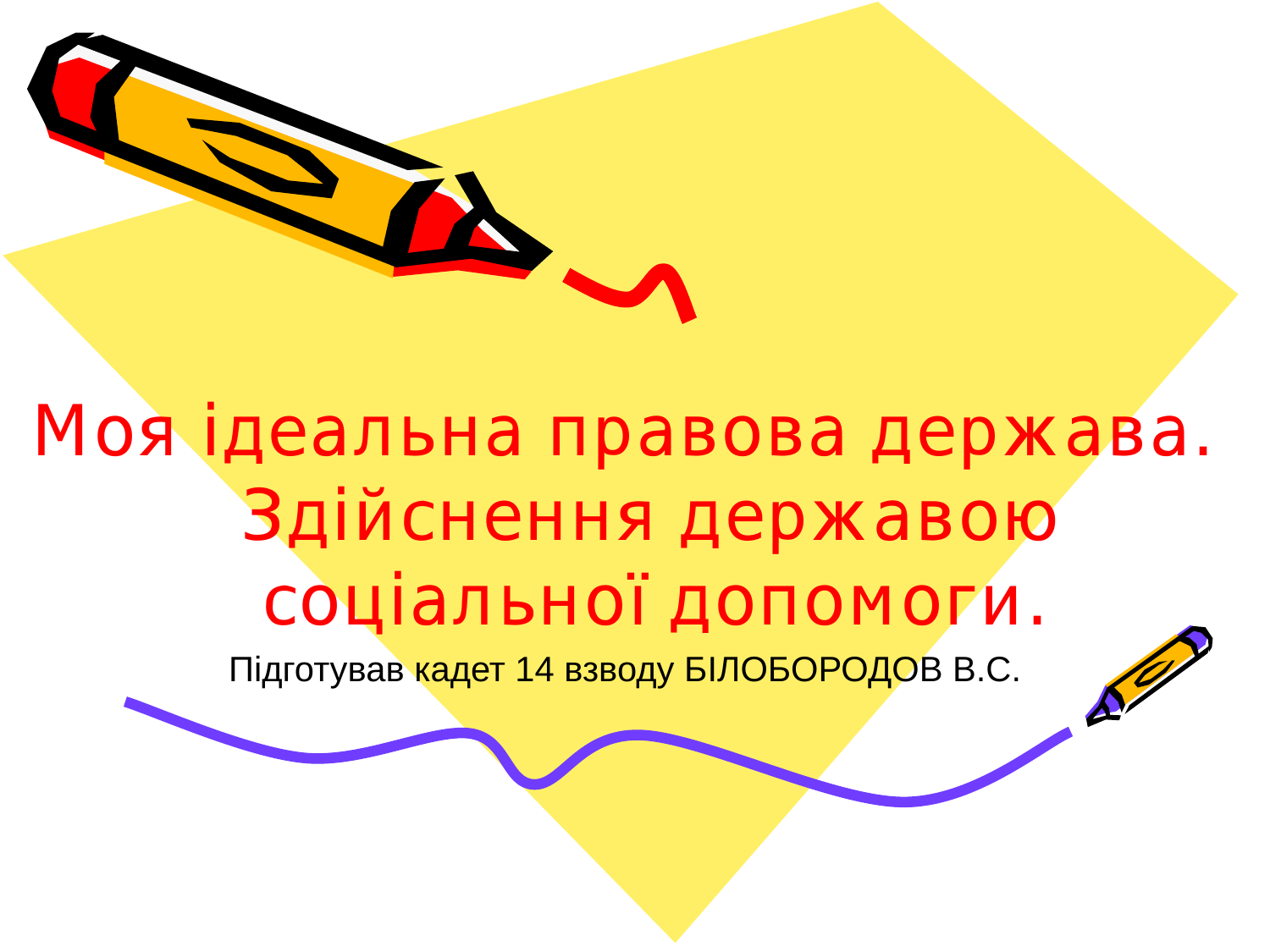

Моя ідеальна правова держава. Здійснення державою соціальної допомоги.
Підготував кадет 14 взводу БІЛОБОРОДОВ В.С.